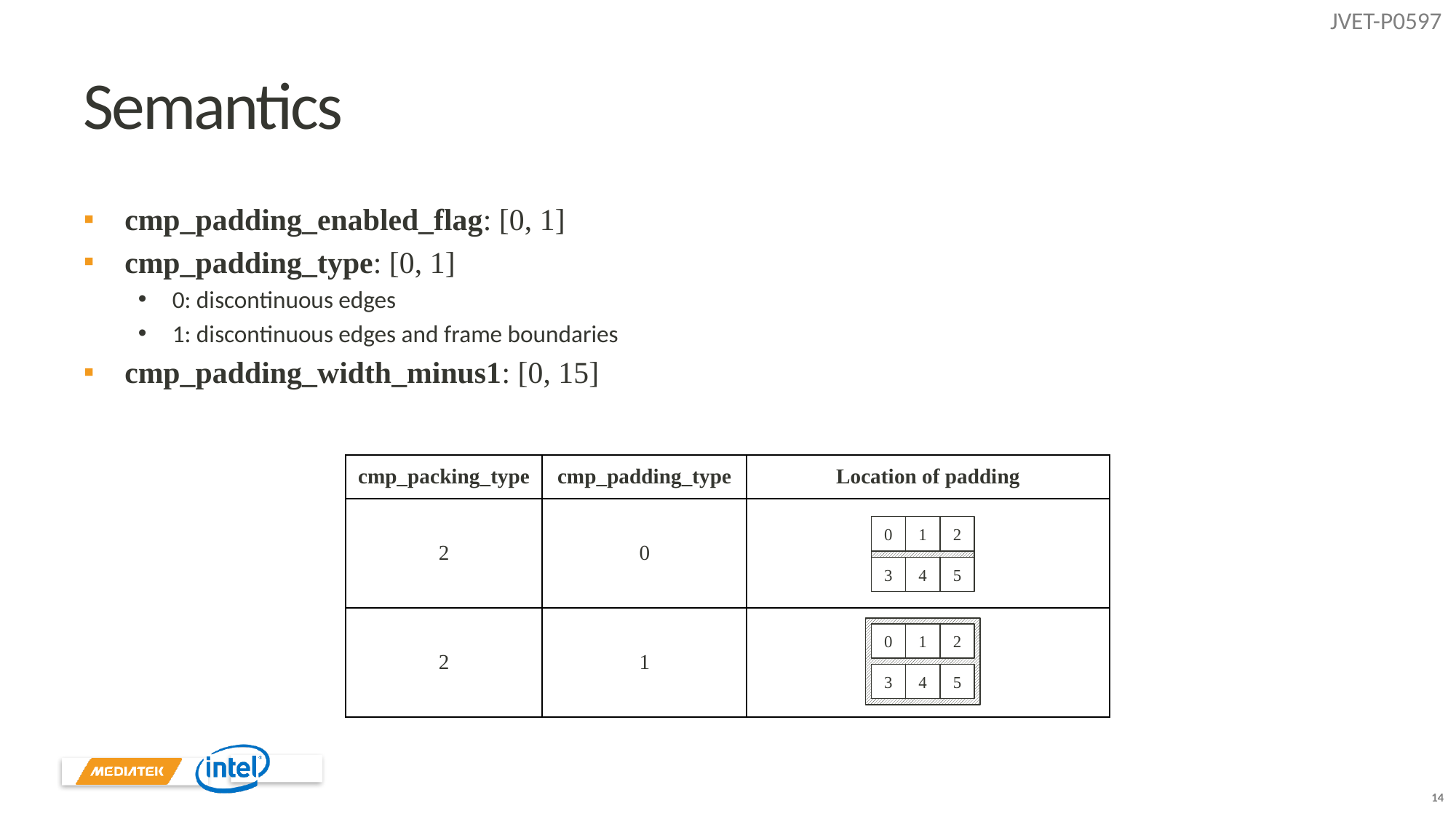

# Semantics
cmp_padding_enabled_flag: [0, 1]
cmp_padding_type: [0, 1]
0: discontinuous edges
1: discontinuous edges and frame boundaries
cmp_padding_width_minus1: [0, 15]

| cmp\_packing\_type | cmp\_padding\_type | Location of padding |
| --- | --- | --- |
| 2 | 0 |  |
| 2 | 1 |  |

0
1
2
3
4
5

0
1
2
3
4
5
14